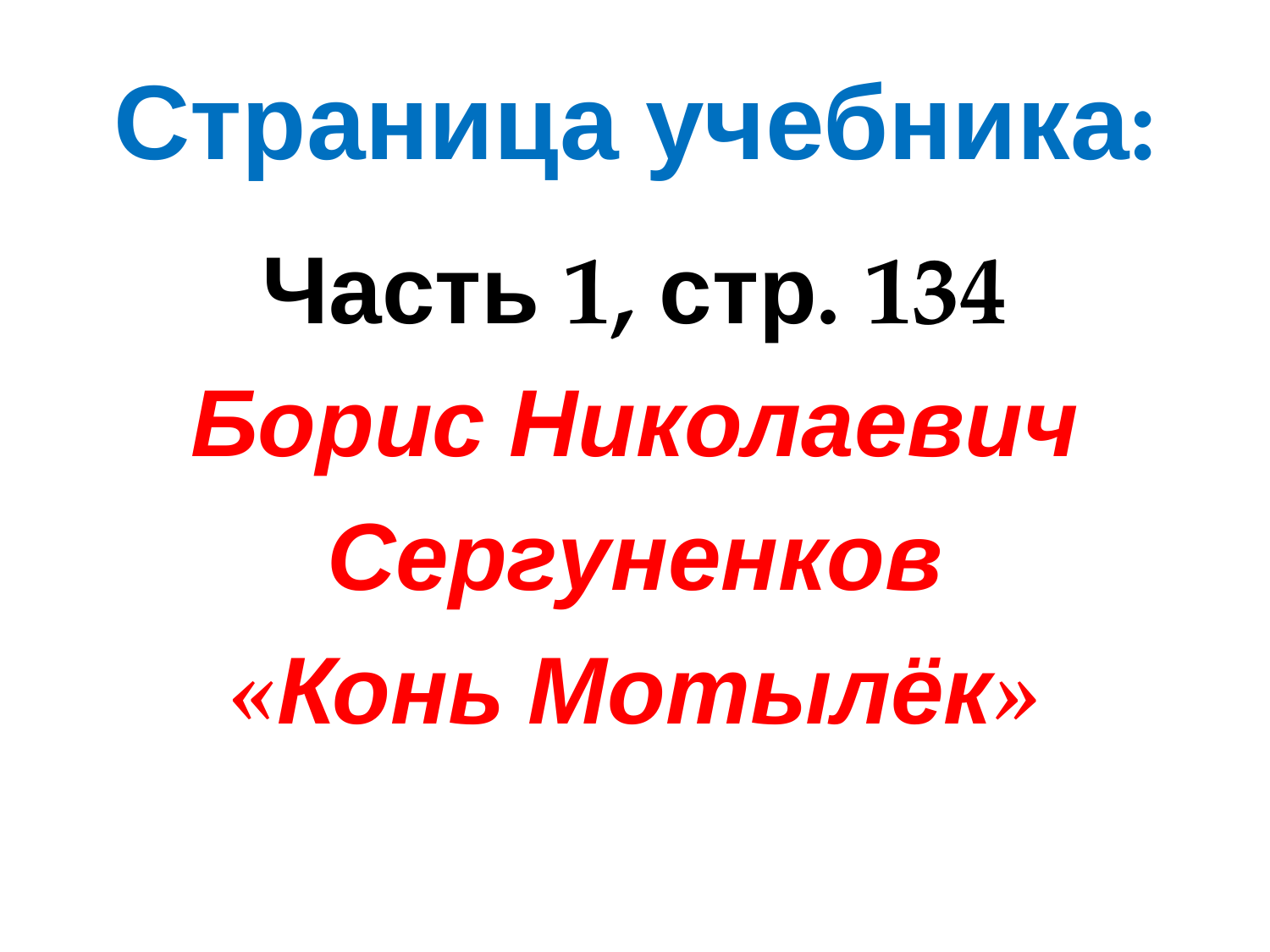

# Страница учебника:
Часть 1, стр. 134
Борис Николаевич
Сергуненков
«Конь Мотылёк»